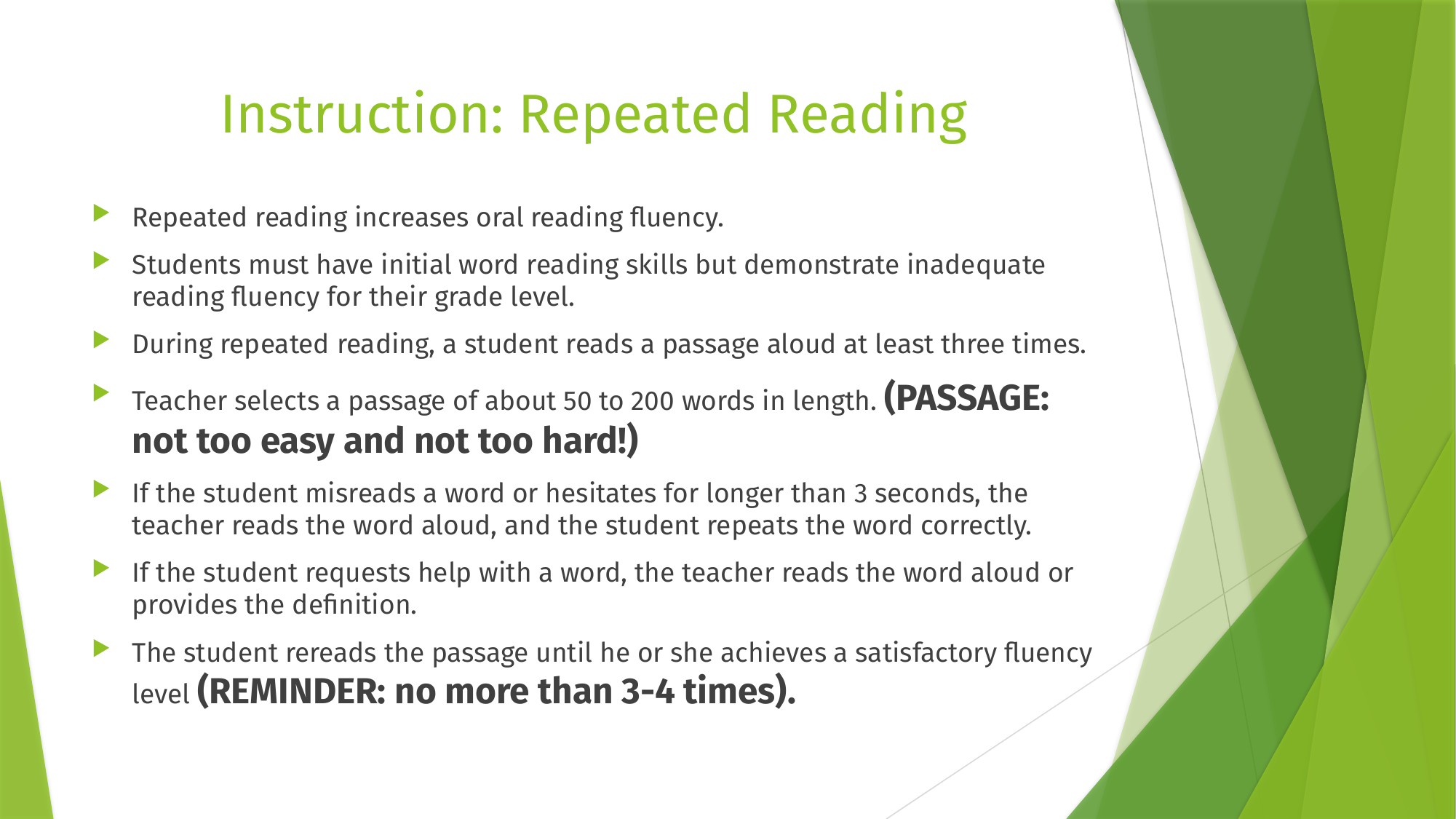

# Instruction: Repeated Reading
Repeated reading increases oral reading fluency.
Students must have initial word reading skills but demonstrate inadequate reading fluency for their grade level.
During repeated reading, a student reads a passage aloud at least three times.
Teacher selects a passage of about 50 to 200 words in length. (PASSAGE: not too easy and not too hard!)
If the student misreads a word or hesitates for longer than 3 seconds, the teacher reads the word aloud, and the student repeats the word correctly.
If the student requests help with a word, the teacher reads the word aloud or provides the definition.
The student rereads the passage until he or she achieves a satisfactory fluency level (REMINDER: no more than 3-4 times).